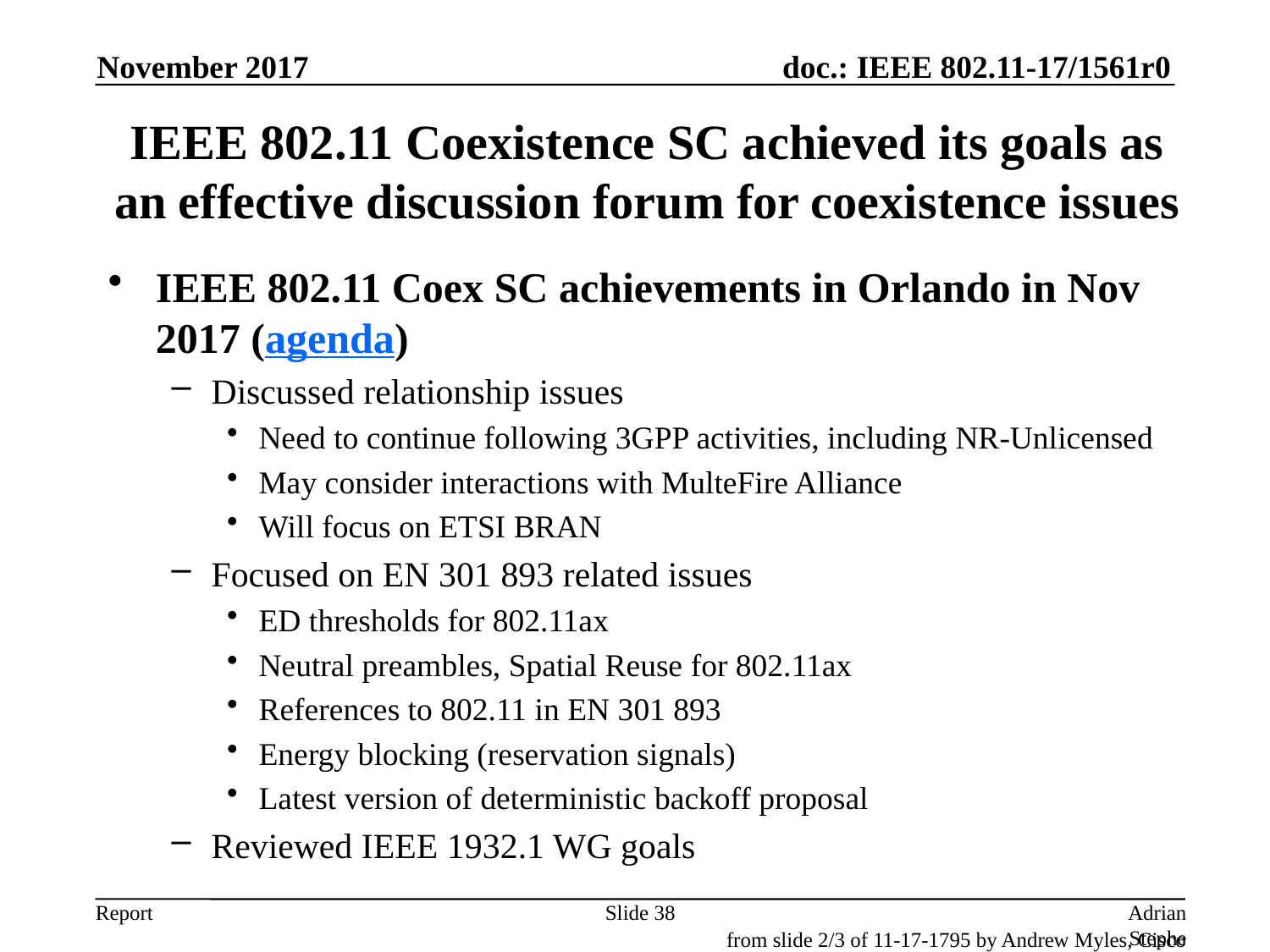

November 2017
# IEEE 802.11 Coexistence SC achieved its goals as an effective discussion forum for coexistence issues
IEEE 802.11 Coex SC achievements in Orlando in Nov 2017 (agenda)
Discussed relationship issues
Need to continue following 3GPP activities, including NR-Unlicensed
May consider interactions with MulteFire Alliance
Will focus on ETSI BRAN
Focused on EN 301 893 related issues
ED thresholds for 802.11ax
Neutral preambles, Spatial Reuse for 802.11ax
References to 802.11 in EN 301 893
Energy blocking (reservation signals)
Latest version of deterministic backoff proposal
Reviewed IEEE 1932.1 WG goals
Slide 38
Adrian Stephens, Intel Corporation
from slide 2/3 of 11-17-1795 by Andrew Myles, Cisco